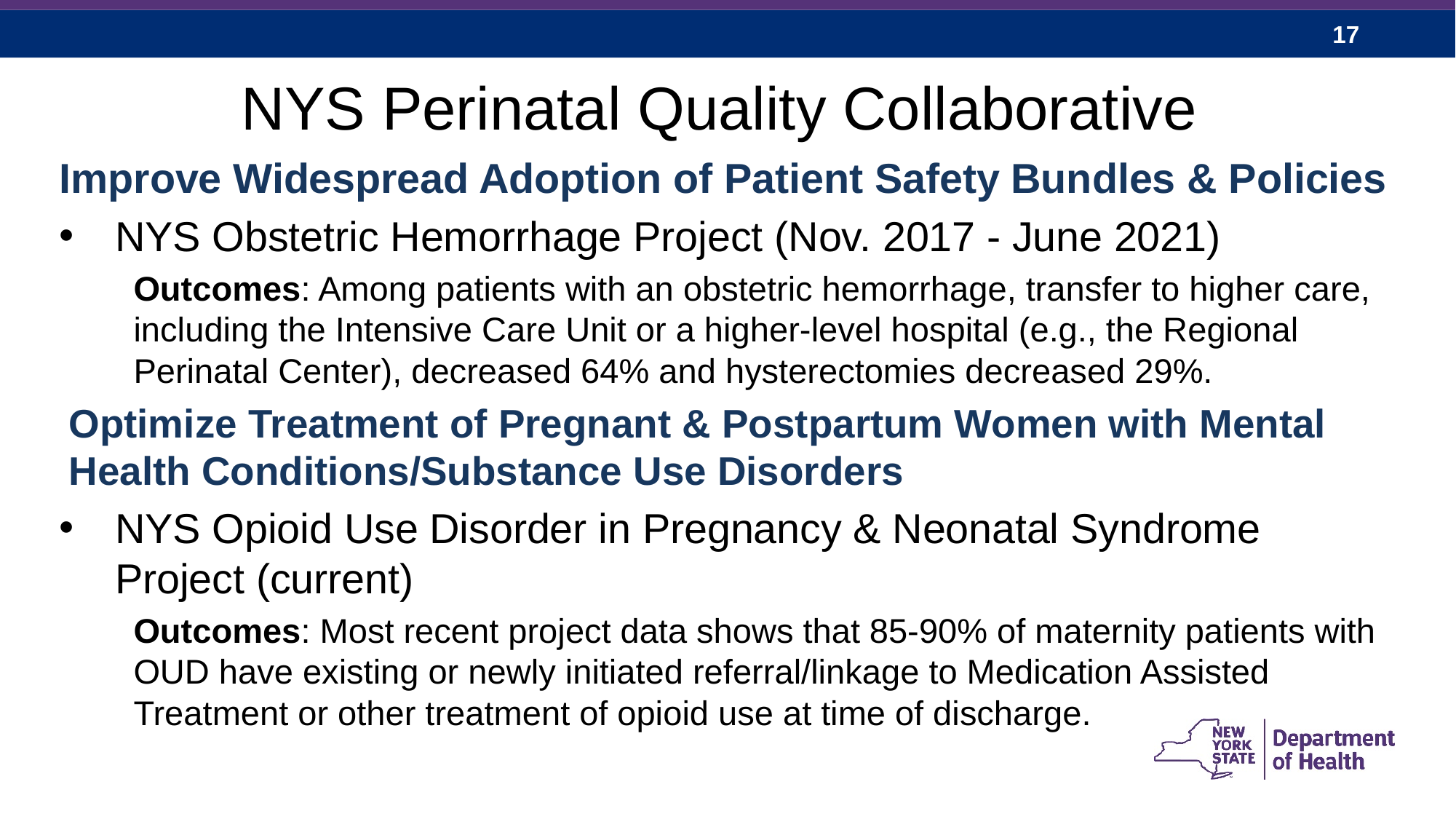

# NYS Perinatal Quality Collaborative
Improve Widespread Adoption of Patient Safety Bundles & Policies
NYS Obstetric Hemorrhage Project (Nov. 2017 - June 2021)
Outcomes: Among patients with an obstetric hemorrhage, transfer to higher care, including the Intensive Care Unit or a higher-level hospital (e.g., the Regional Perinatal Center), decreased 64% and hysterectomies decreased 29%.
Optimize Treatment of Pregnant & Postpartum Women with Mental Health Conditions/Substance Use Disorders
NYS Opioid Use Disorder in Pregnancy & Neonatal Syndrome Project (current)
Outcomes: Most recent project data shows that 85-90% of maternity patients with OUD have existing or newly initiated referral/linkage to Medication Assisted Treatment or other treatment of opioid use at time of discharge.